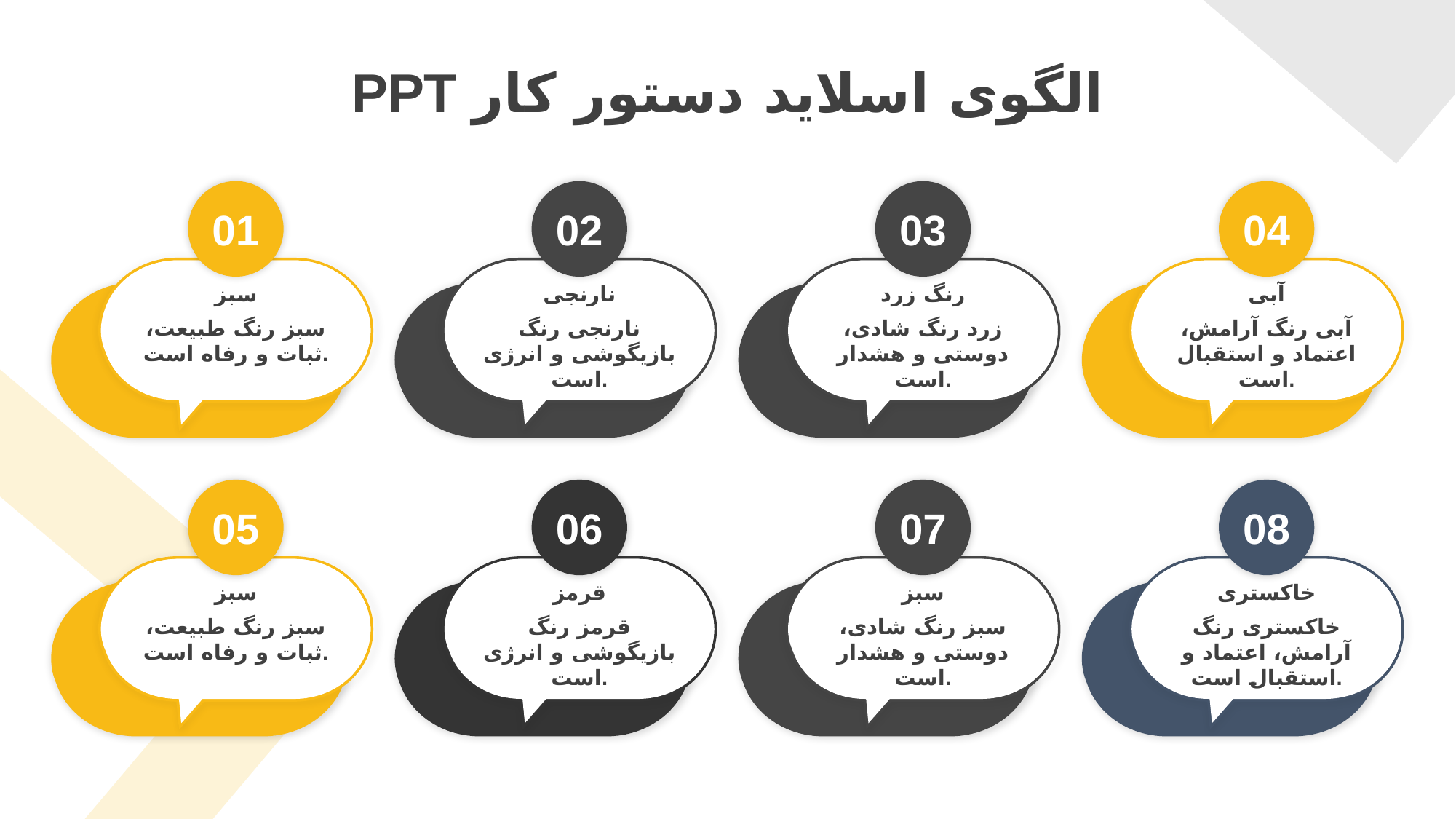

PPT الگوی اسلاید دستور کار

01

سبز
سبز رنگ طبیعت، ثبات و رفاه است.

02

نارنجی
نارنجی رنگ بازیگوشی و انرژی است.

03

رنگ زرد
زرد رنگ شادی، دوستی و هشدار است.

04

آبی
آبی رنگ آرامش، اعتماد و استقبال است.

05

سبز
سبز رنگ طبیعت، ثبات و رفاه است.

06

قرمز
قرمز رنگ بازیگوشی و انرژی است.

07

سبز
سبز رنگ شادی، دوستی و هشدار است.

08

خاکستری
خاکستری رنگ آرامش، اعتماد و استقبال است.